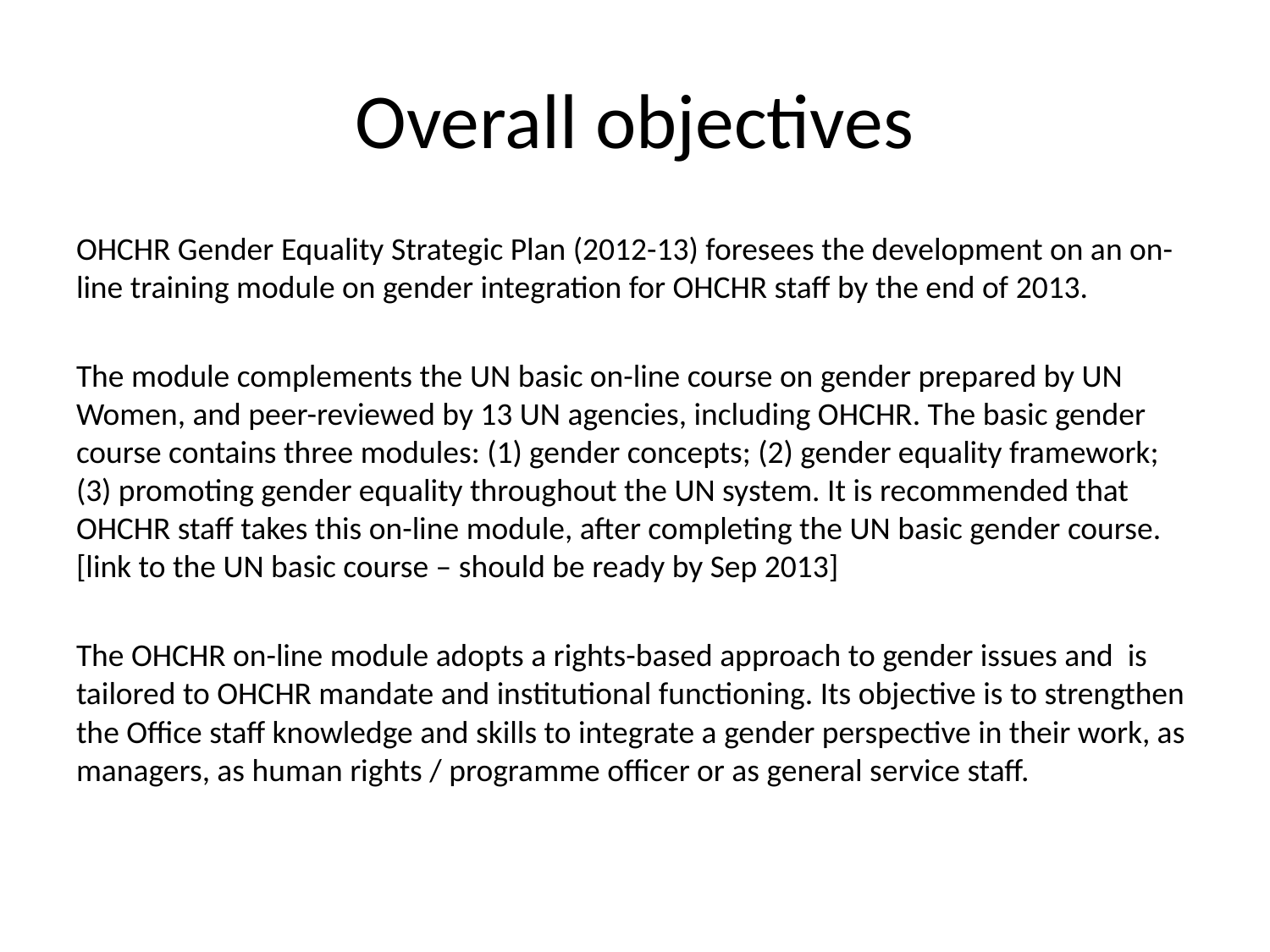

# Overall objectives
OHCHR Gender Equality Strategic Plan (2012-13) foresees the development on an on-line training module on gender integration for OHCHR staff by the end of 2013.

The module complements the UN basic on-line course on gender prepared by UN Women, and peer-reviewed by 13 UN agencies, including OHCHR. The basic gender course contains three modules: (1) gender concepts; (2) gender equality framework; (3) promoting gender equality throughout the UN system. It is recommended that OHCHR staff takes this on-line module, after completing the UN basic gender course. [link to the UN basic course – should be ready by Sep 2013]

The OHCHR on-line module adopts a rights-based approach to gender issues and  is tailored to OHCHR mandate and institutional functioning. Its objective is to strengthen the Office staff knowledge and skills to integrate a gender perspective in their work, as managers, as human rights / programme officer or as general service staff.